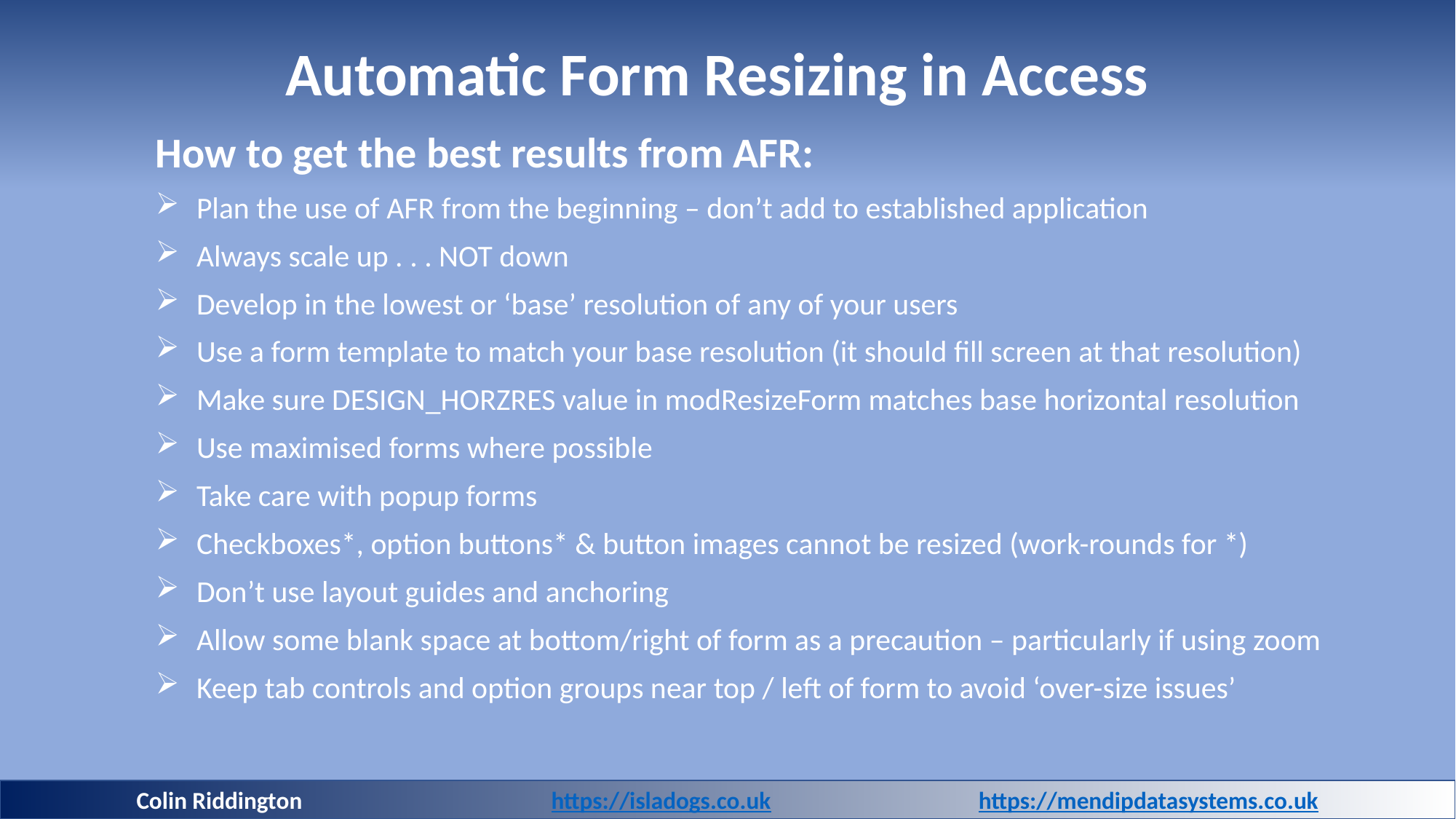

# Automatic Form Resizing in Access
How to get the best results from AFR:
Plan the use of AFR from the beginning – don’t add to established application
Always scale up . . . NOT down
Develop in the lowest or ‘base’ resolution of any of your users
Use a form template to match your base resolution (it should fill screen at that resolution)
Make sure DESIGN_HORZRES value in modResizeForm matches base horizontal resolution
Use maximised forms where possible
Take care with popup forms
Checkboxes*, option buttons* & button images cannot be resized (work-rounds for *)
Don’t use layout guides and anchoring
Allow some blank space at bottom/right of form as a precaution – particularly if using zoom
Keep tab controls and option groups near top / left of form to avoid ‘over-size issues’

Colin Riddington		                https://isladogs.co.uk                                      https://mendipdatasystems.co.uk